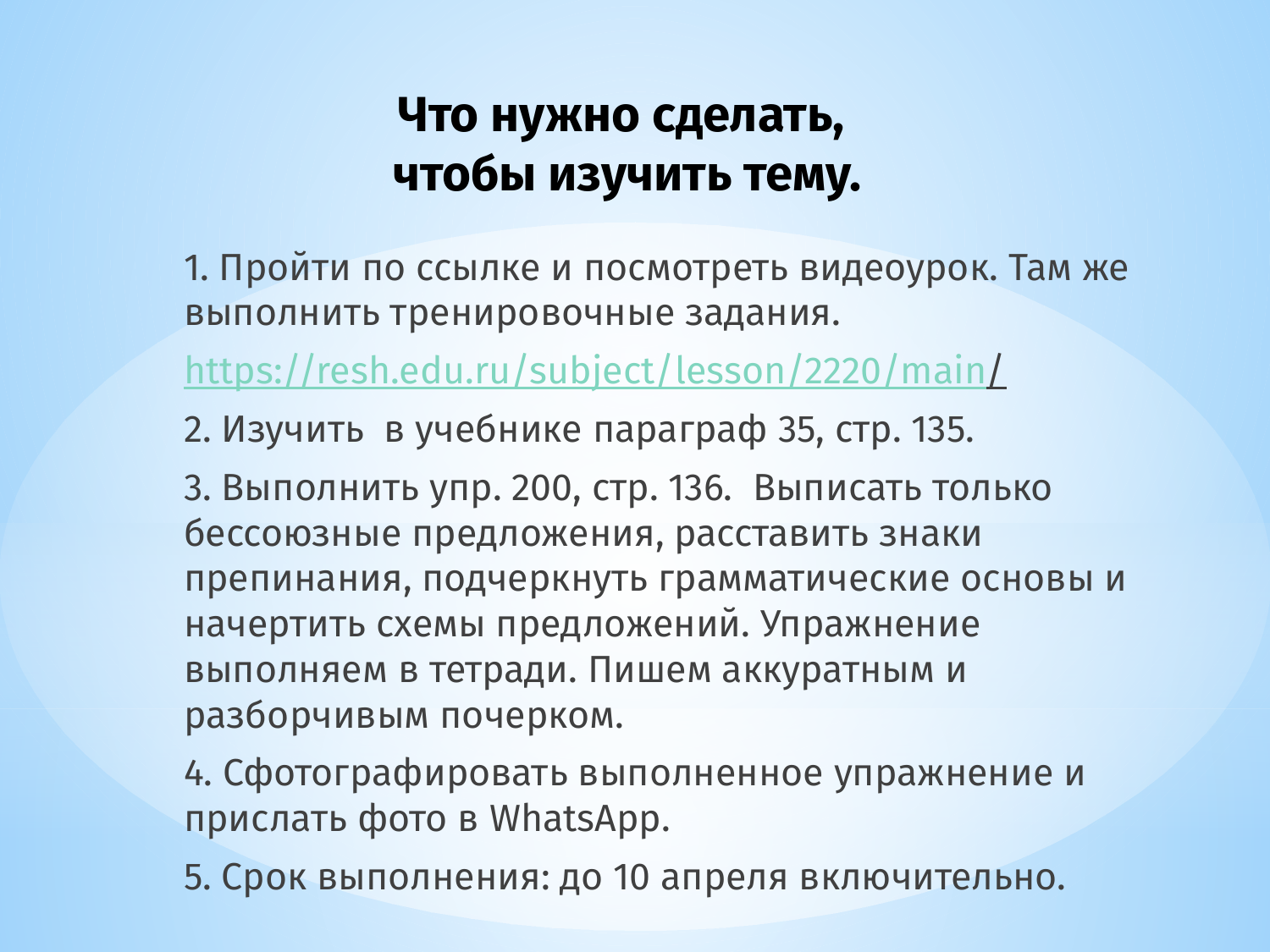

# Что нужно сделать, чтобы изучить тему.
1. Пройти по ссылке и посмотреть видеоурок. Там же выполнить тренировочные задания.
https://resh.edu.ru/subject/lesson/2220/main/
2. Изучить  в учебнике параграф 35, стр. 135.
3. Выполнить упр. 200, стр. 136.  Выписать только бессоюзные предложения, расставить знаки препинания, подчеркнуть грамматические основы и начертить схемы предложений. Упражнение выполняем в тетради. Пишем аккуратным и разборчивым почерком.
4. Сфотографировать выполненное упражнение и прислать фото в WhatsApp.
5. Срок выполнения: до 10 апреля включительно.